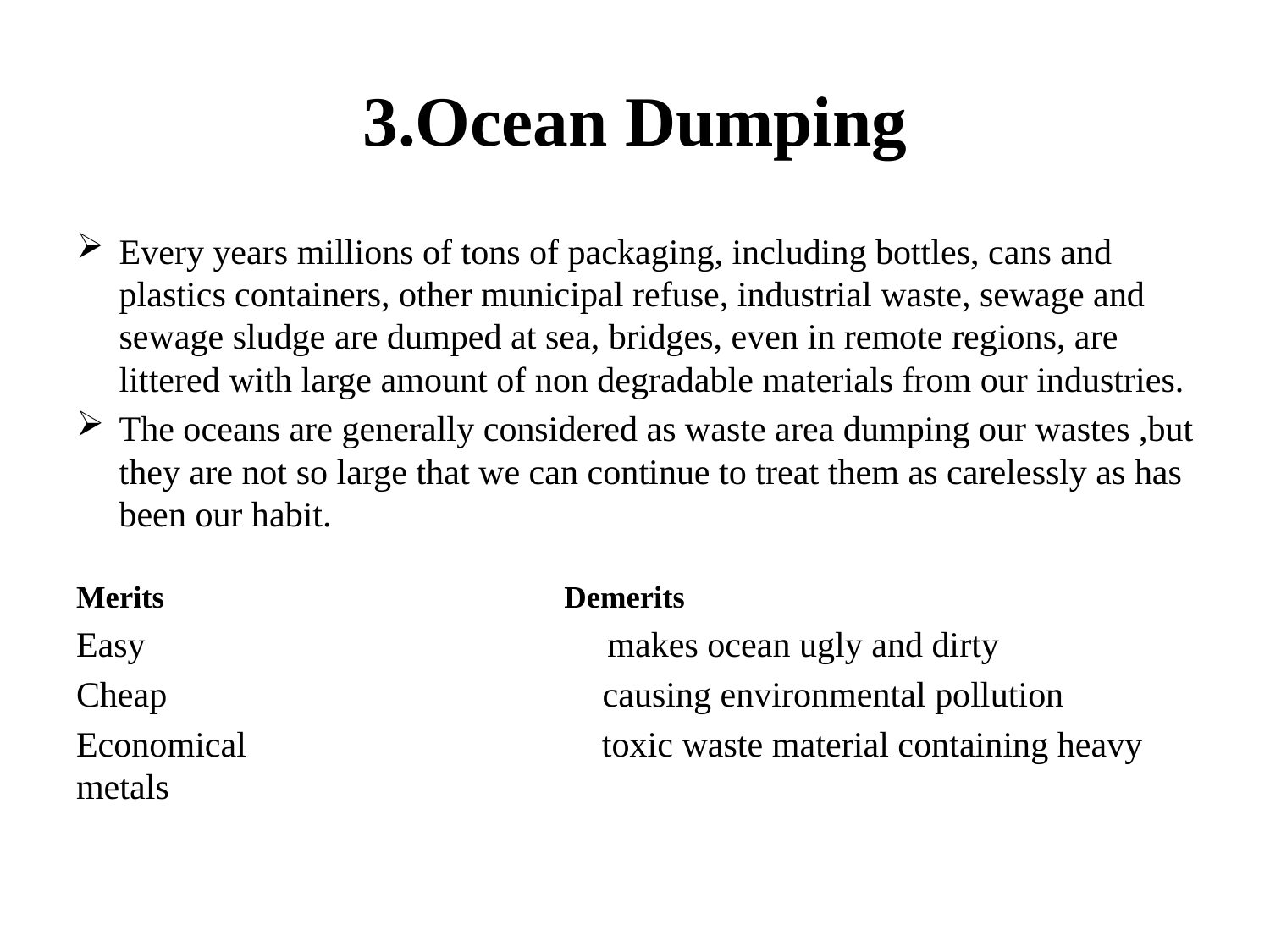

# 3.Ocean Dumping
Every years millions of tons of packaging, including bottles, cans and plastics containers, other municipal refuse, industrial waste, sewage and sewage sludge are dumped at sea, bridges, even in remote regions, are littered with large amount of non degradable materials from our industries.
The oceans are generally considered as waste area dumping our wastes ,but they are not so large that we can continue to treat them as carelessly as has been our habit.

Merits                                      		 Demerits
Easy                                                    makes ocean ugly and dirty
Cheap                                                 causing environmental pollution
Economical                                        toxic waste material containing heavy metals